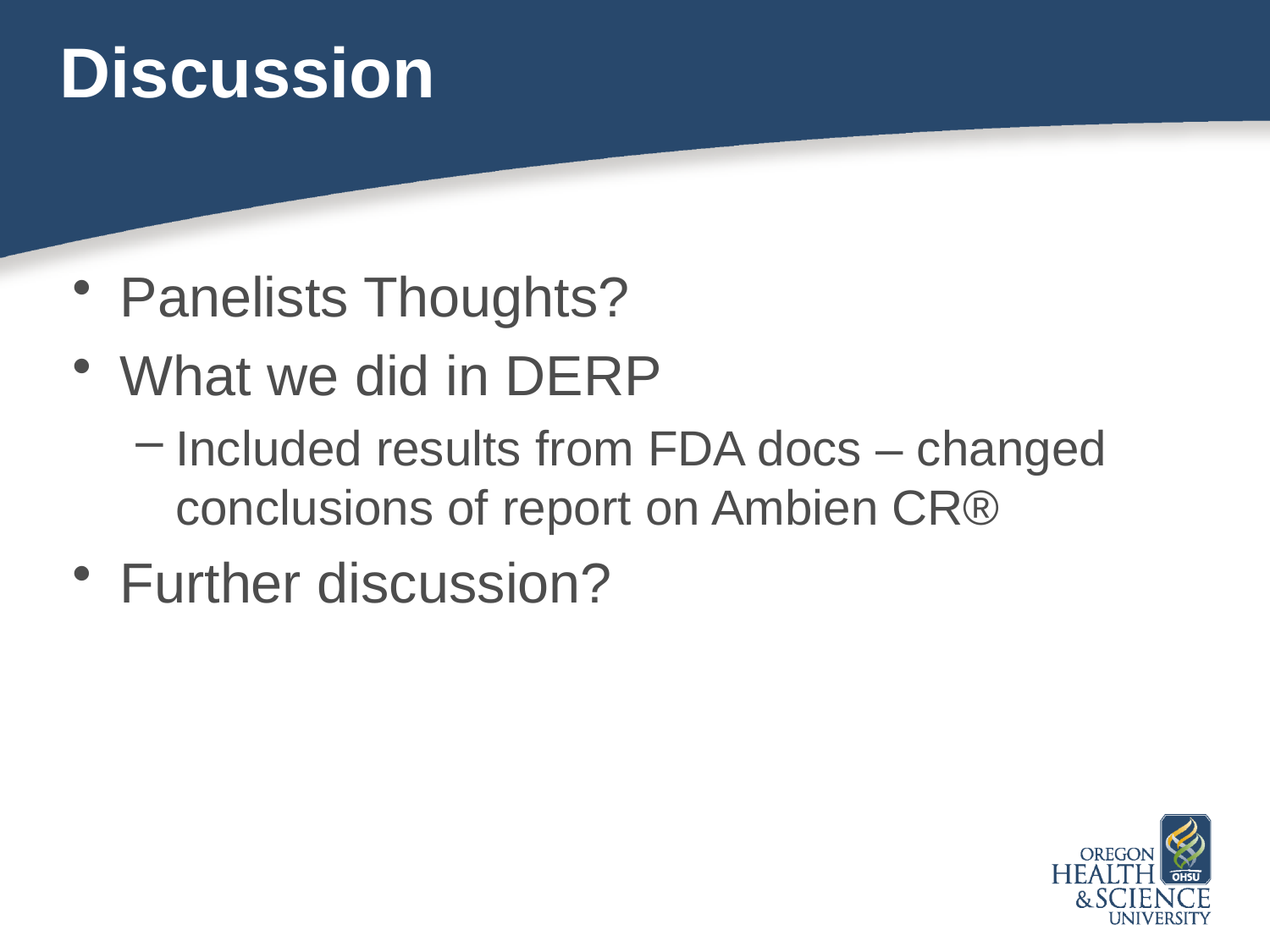

# Discussion
Panelists Thoughts?
What we did in DERP
Included results from FDA docs – changed conclusions of report on Ambien CR®
Further discussion?